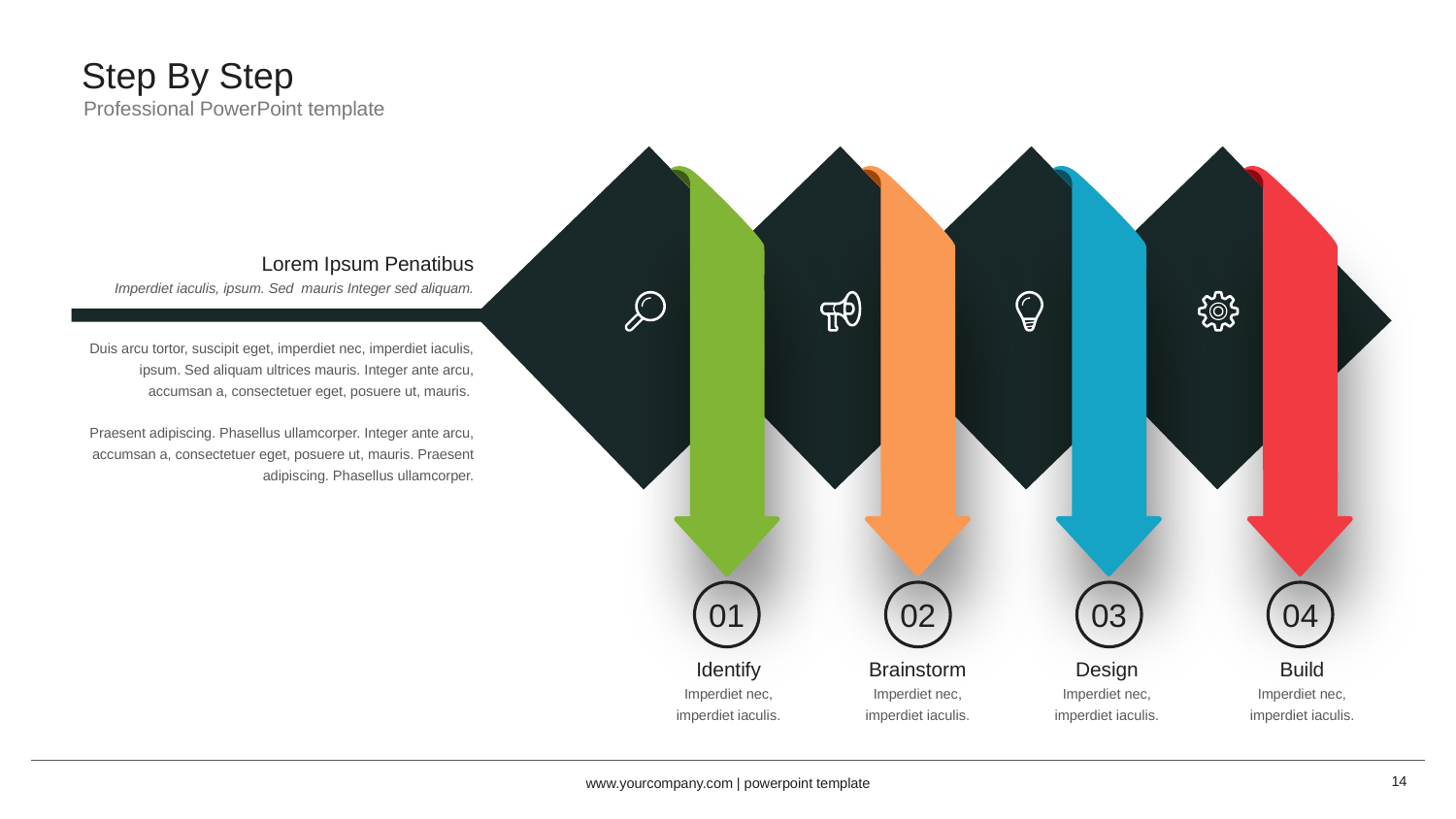

# Step By Step
Professional PowerPoint template

Lorem Ipsum Penatibus
Imperdiet iaculis, ipsum. Sed  mauris Integer sed aliquam.

Duis arcu tortor, suscipit eget, imperdiet nec, imperdiet iaculis, ipsum. Sed aliquam ultrices mauris. Integer ante arcu, accumsan a, consectetuer eget, posuere ut, mauris.

Praesent adipiscing. Phasellus ullamcorper. Integer ante arcu, accumsan a, consectetuer eget, posuere ut, mauris. Praesent adipiscing. Phasellus ullamcorper.
01
02
03
04
Brainstorm
Imperdiet nec, imperdiet iaculis.
Identify
Imperdiet nec, imperdiet iaculis.
Design
Imperdiet nec, imperdiet iaculis.
Build
Imperdiet nec, imperdiet iaculis.
www.yourcompany.com | powerpoint template
14